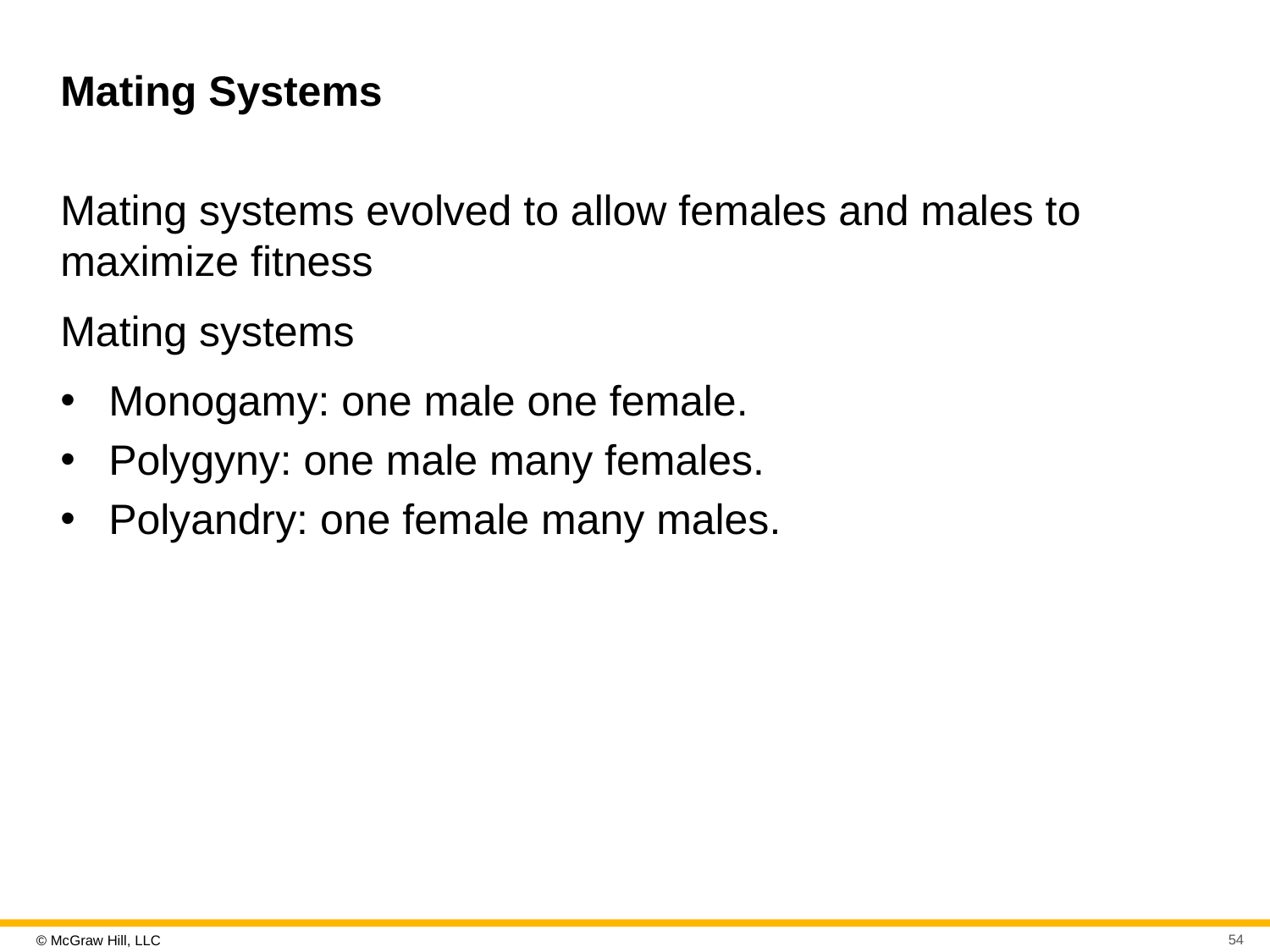

# Mating Systems
Mating systems evolved to allow females and males to maximize fitness
Mating systems
Monogamy: one male one female.
Polygyny: one male many females.
Polyandry: one female many males.
54